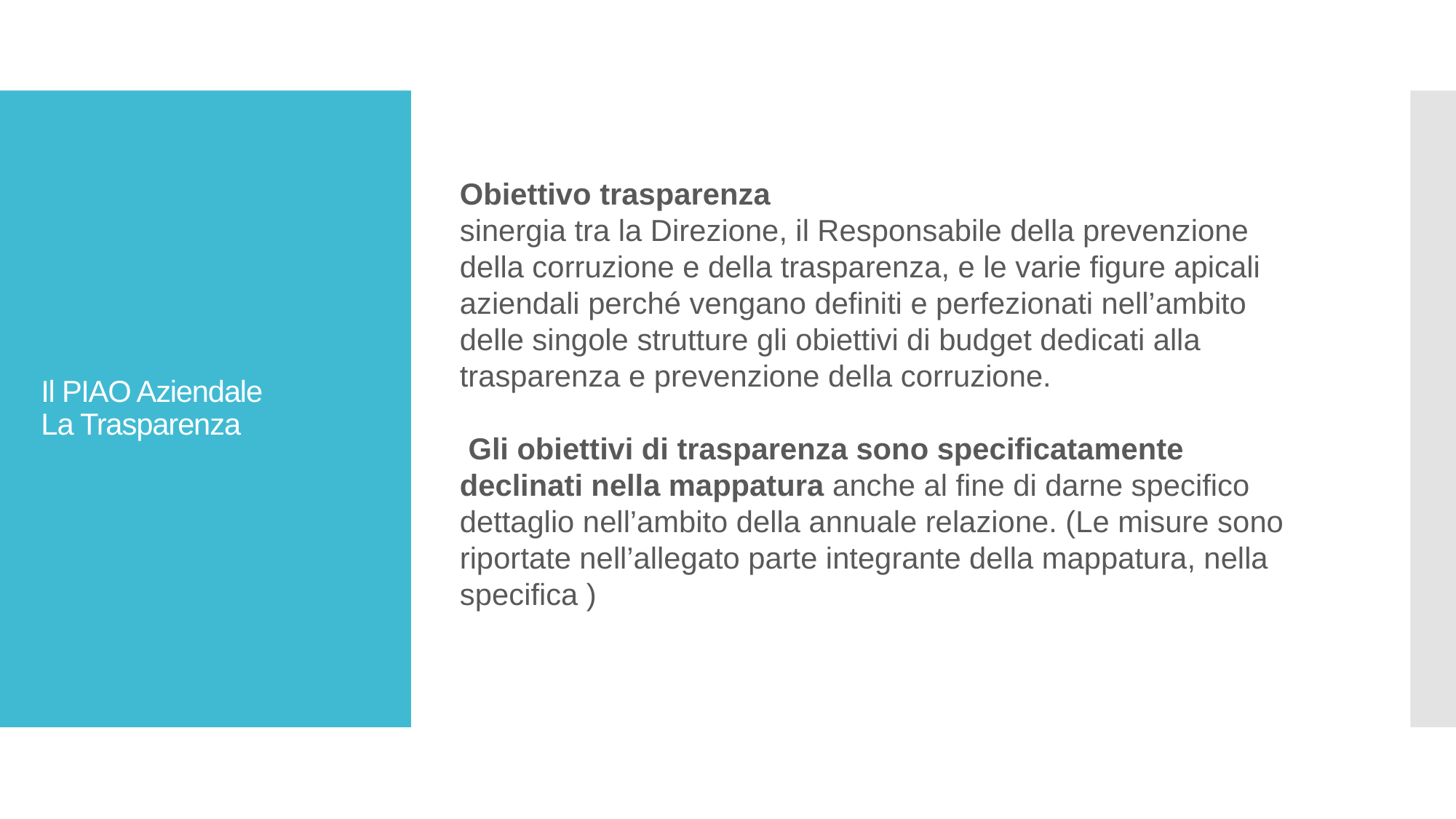

Obiettivo trasparenza
sinergia tra la Direzione, il Responsabile della prevenzione della corruzione e della trasparenza, e le varie figure apicali aziendali perché vengano definiti e perfezionati nell’ambito delle singole strutture gli obiettivi di budget dedicati alla trasparenza e prevenzione della corruzione.

 Gli obiettivi di trasparenza sono specificatamente declinati nella mappatura anche al fine di darne specifico dettaglio nell’ambito della annuale relazione. (Le misure sono riportate nell’allegato parte integrante della mappatura, nella specifica )

# Il PIAO Aziendale La Trasparenza